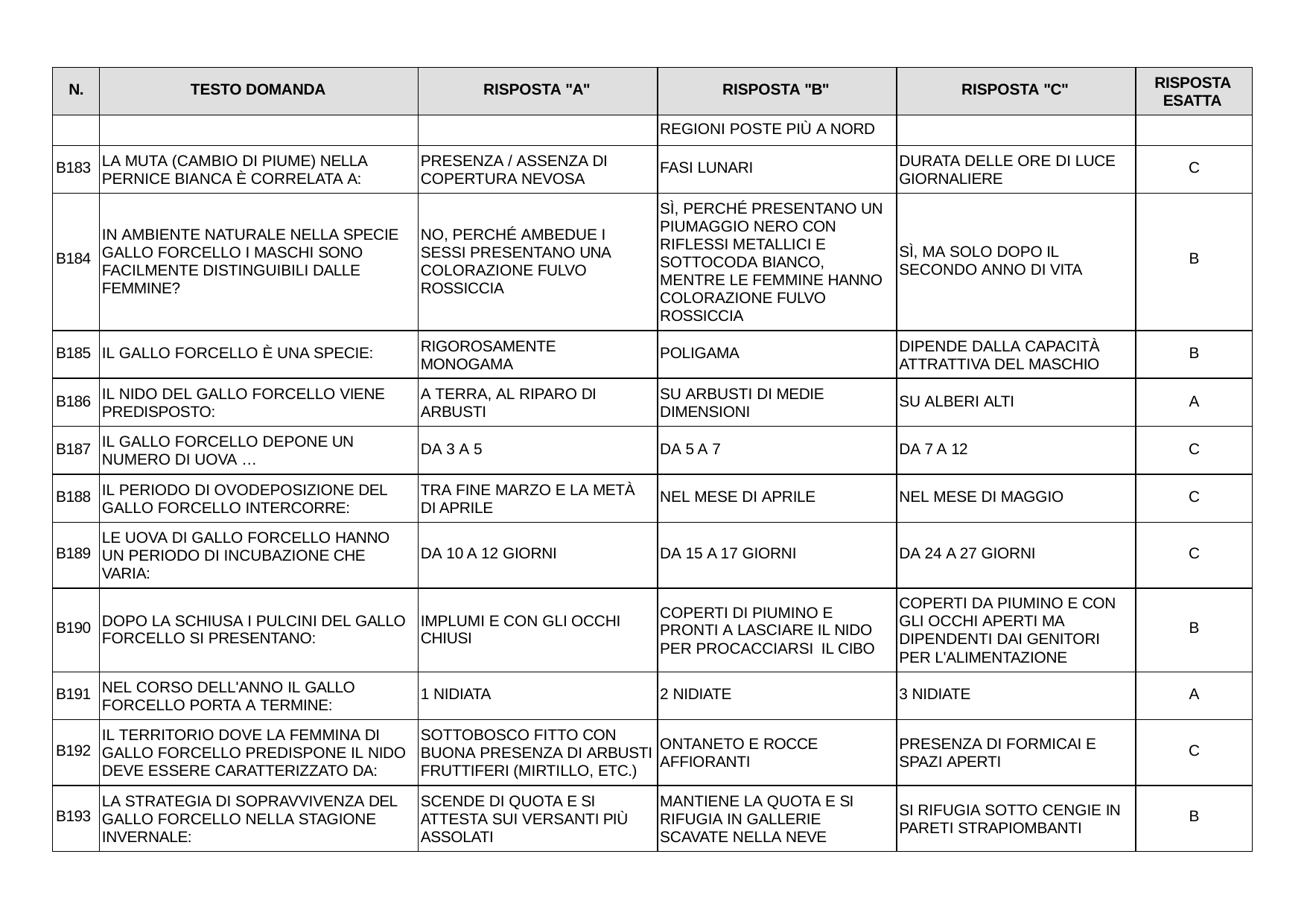

| N. | TESTO DOMANDA | RISPOSTA "A" | RISPOSTA "B" | RISPOSTA "C" | RISPOSTA ESATTA |
| --- | --- | --- | --- | --- | --- |
|  |  |  | REGIONI POSTE PIÙ A NORD |  |  |
| B183 | LA MUTA (CAMBIO DI PIUME) NELLA PERNICE BIANCA È CORRELATA A: | PRESENZA / ASSENZA DI COPERTURA NEVOSA | FASI LUNARI | DURATA DELLE ORE DI LUCE GIORNALIERE | C |
| B184 | IN AMBIENTE NATURALE NELLA SPECIE GALLO FORCELLO I MASCHI SONO FACILMENTE DISTINGUIBILI DALLE FEMMINE? | NO, PERCHÉ AMBEDUE I SESSI PRESENTANO UNA COLORAZIONE FULVO ROSSICCIA | SÌ, PERCHÉ PRESENTANO UN PIUMAGGIO NERO CON RIFLESSI METALLICI E SOTTOCODA BIANCO, MENTRE LE FEMMINE HANNO COLORAZIONE FULVO ROSSICCIA | SÌ, MA SOLO DOPO IL SECONDO ANNO DI VITA | B |
| B185 | IL GALLO FORCELLO È UNA SPECIE: | RIGOROSAMENTE MONOGAMA | POLIGAMA | DIPENDE DALLA CAPACITÀ ATTRATTIVA DEL MASCHIO | B |
| B186 | IL NIDO DEL GALLO FORCELLO VIENE PREDISPOSTO: | A TERRA, AL RIPARO DI ARBUSTI | SU ARBUSTI DI MEDIE DIMENSIONI | SU ALBERI ALTI | A |
| B187 | IL GALLO FORCELLO DEPONE UN NUMERO DI UOVA … | DA 3 A 5 | DA 5 A 7 | DA 7 A 12 | C |
| B188 | IL PERIODO DI OVODEPOSIZIONE DEL GALLO FORCELLO INTERCORRE: | TRA FINE MARZO E LA METÀ DI APRILE | NEL MESE DI APRILE | NEL MESE DI MAGGIO | C |
| B189 | LE UOVA DI GALLO FORCELLO HANNO UN PERIODO DI INCUBAZIONE CHE VARIA: | DA 10 A 12 GIORNI | DA 15 A 17 GIORNI | DA 24 A 27 GIORNI | C |
| B190 | DOPO LA SCHIUSA I PULCINI DEL GALLO FORCELLO SI PRESENTANO: | IMPLUMI E CON GLI OCCHI CHIUSI | COPERTI DI PIUMINO E PRONTI A LASCIARE IL NIDO PER PROCACCIARSI IL CIBO | COPERTI DA PIUMINO E CON GLI OCCHI APERTI MA DIPENDENTI DAI GENITORI PER L'ALIMENTAZIONE | B |
| B191 | NEL CORSO DELL'ANNO IL GALLO FORCELLO PORTA A TERMINE: | 1 NIDIATA | 2 NIDIATE | 3 NIDIATE | A |
| B192 | IL TERRITORIO DOVE LA FEMMINA DI GALLO FORCELLO PREDISPONE IL NIDO DEVE ESSERE CARATTERIZZATO DA: | SOTTOBOSCO FITTO CON BUONA PRESENZA DI ARBUSTI FRUTTIFERI (MIRTILLO, ETC.) | ONTANETO E ROCCE AFFIORANTI | PRESENZA DI FORMICAI E SPAZI APERTI | C |
| B193 | LA STRATEGIA DI SOPRAVVIVENZA DEL GALLO FORCELLO NELLA STAGIONE INVERNALE: | SCENDE DI QUOTA E SI ATTESTA SUI VERSANTI PIÙ ASSOLATI | MANTIENE LA QUOTA E SI RIFUGIA IN GALLERIE SCAVATE NELLA NEVE | SI RIFUGIA SOTTO CENGIE IN PARETI STRAPIOMBANTI | B |